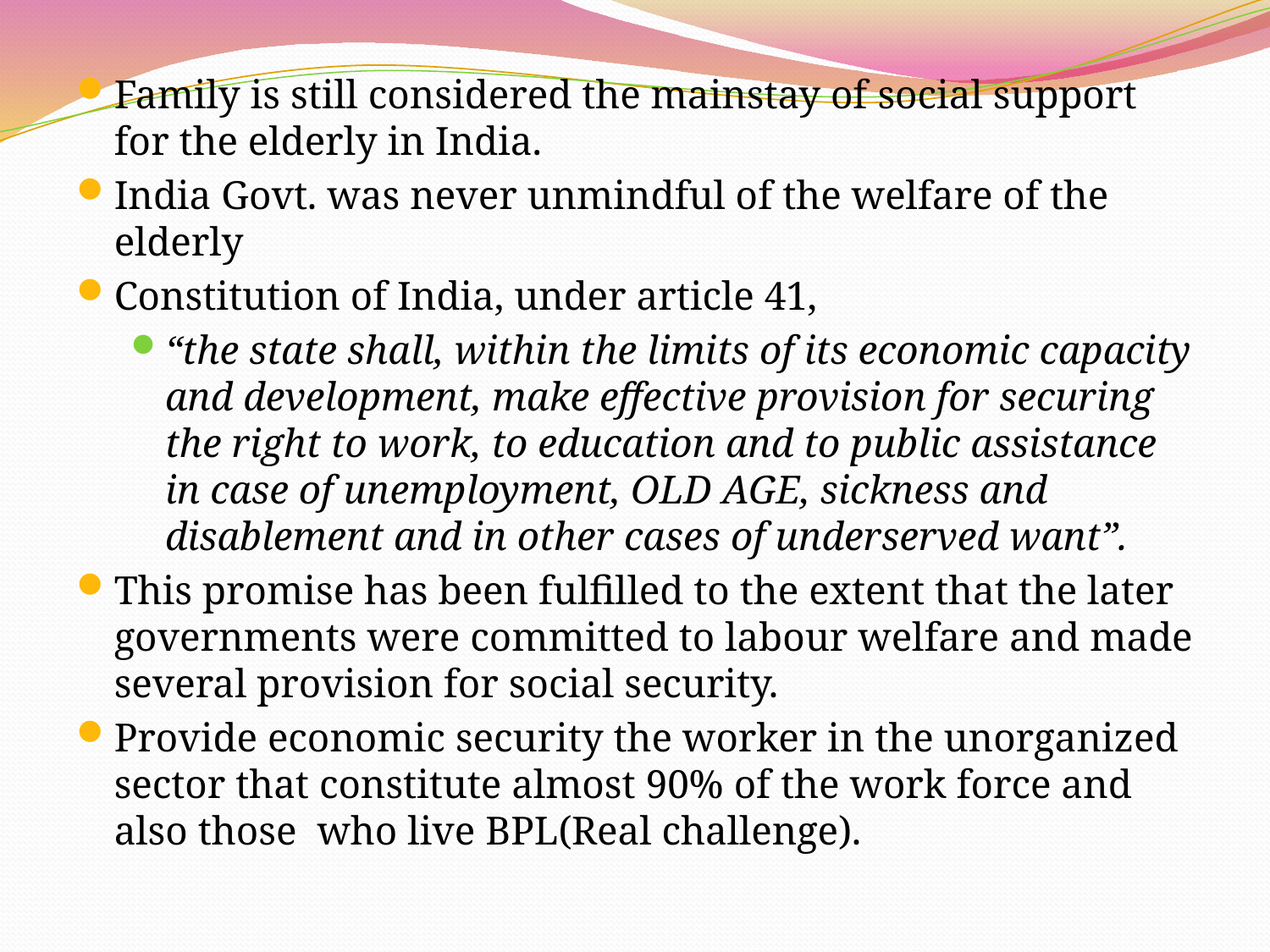

Family is still considered the mainstay of social support for the elderly in India.
India Govt. was never unmindful of the welfare of the elderly
Constitution of India, under article 41,
“the state shall, within the limits of its economic capacity and development, make effective provision for securing the right to work, to education and to public assistance in case of unemployment, OLD AGE, sickness and disablement and in other cases of underserved want”.
This promise has been fulfilled to the extent that the later governments were committed to labour welfare and made several provision for social security.
Provide economic security the worker in the unorganized sector that constitute almost 90% of the work force and also those  who live BPL(Real challenge).